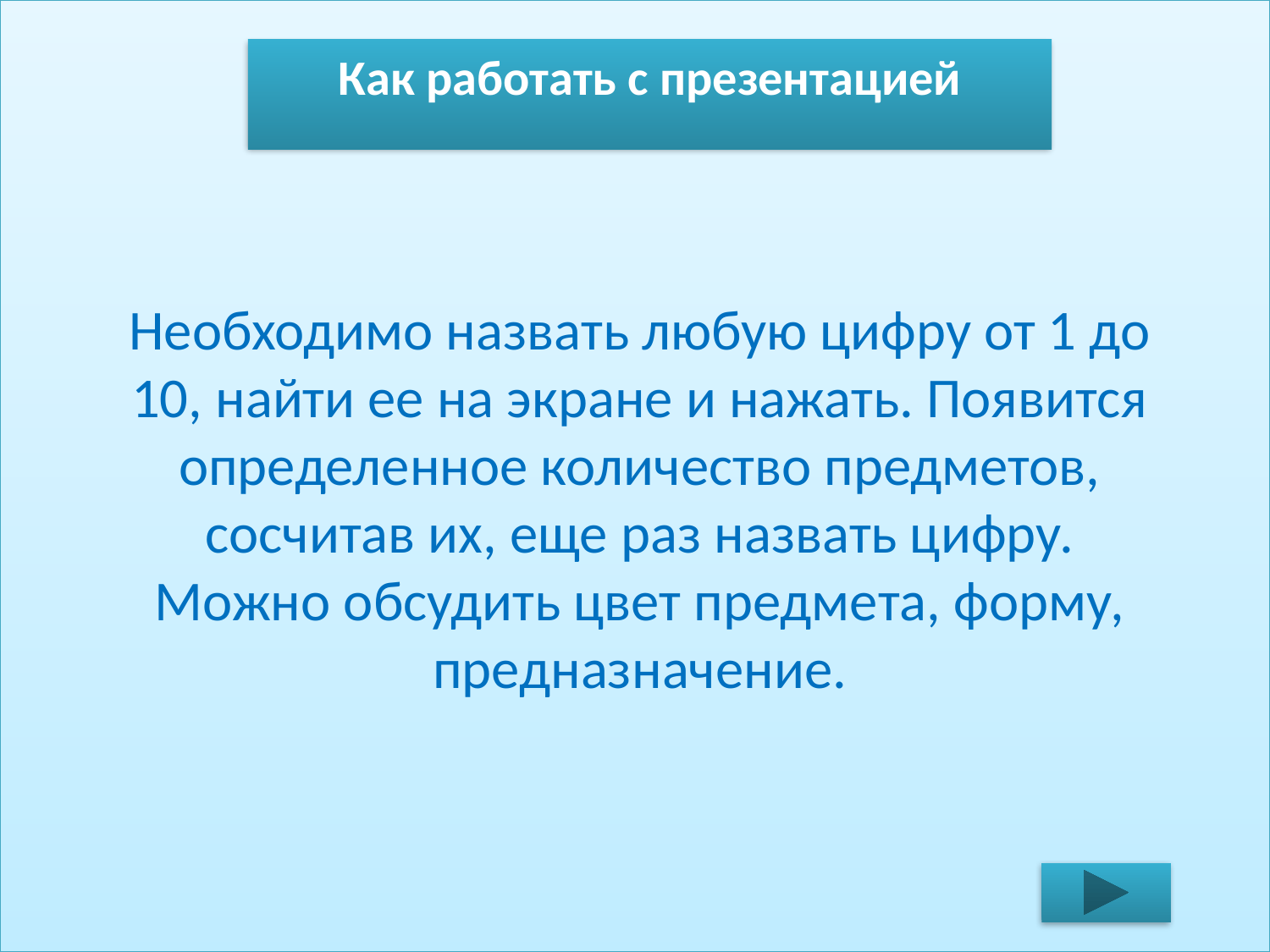

Как работать с презентацией

Необходимо назвать любую цифру от 1 до 10, найти ее на экране и нажать. Появится определенное количество предметов, сосчитав их, еще раз назвать цифру.
Можно обсудить цвет предмета, форму, предназначение.